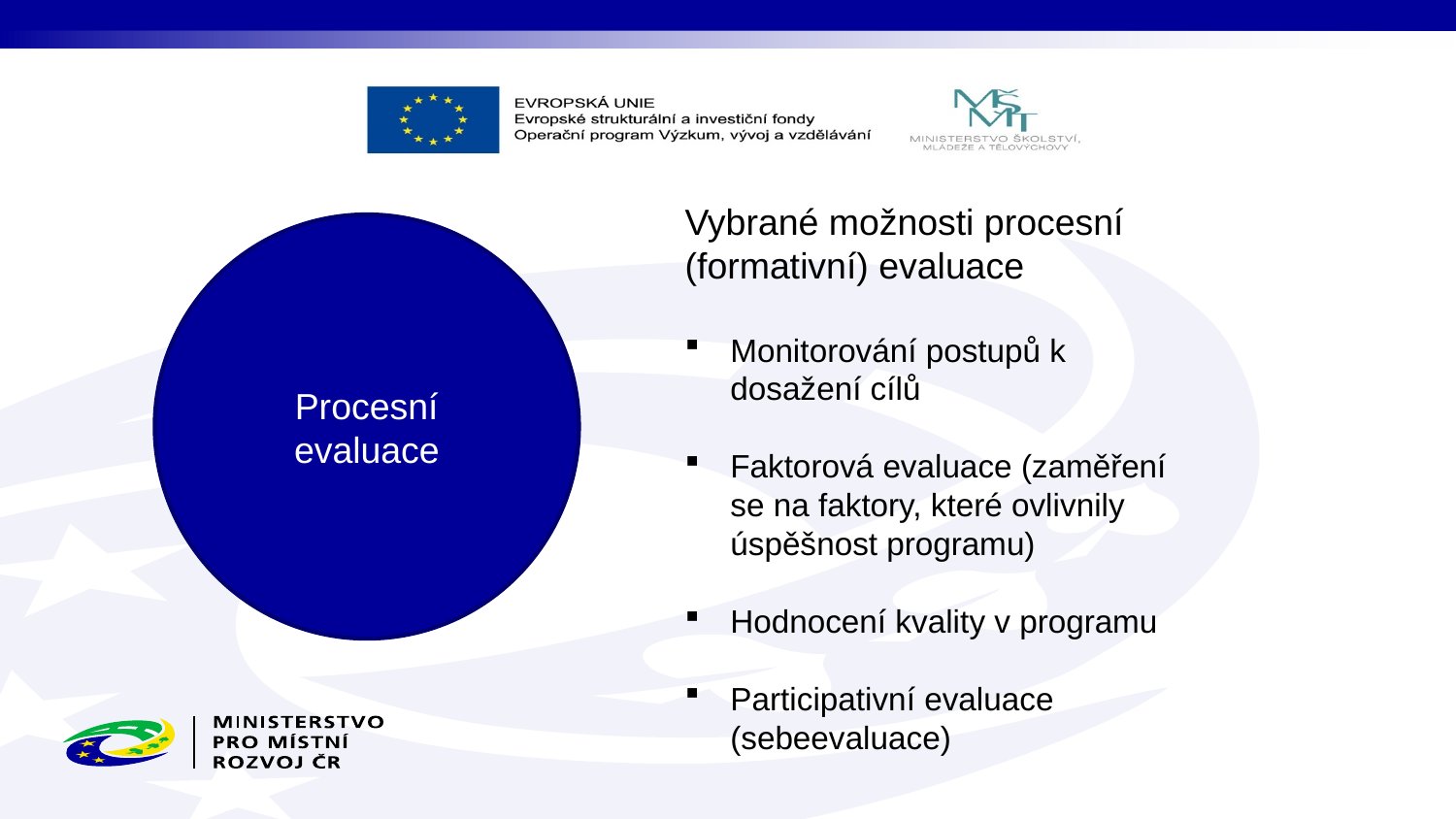

Vybrané možnosti procesní (formativní) evaluace

Monitorování postupů k dosažení cílů

Faktorová evaluace (zaměření se na faktory, které ovlivnily úspěšnost programu)

Hodnocení kvality v programu

Participativní evaluace (sebeevaluace)
Procesní evaluace